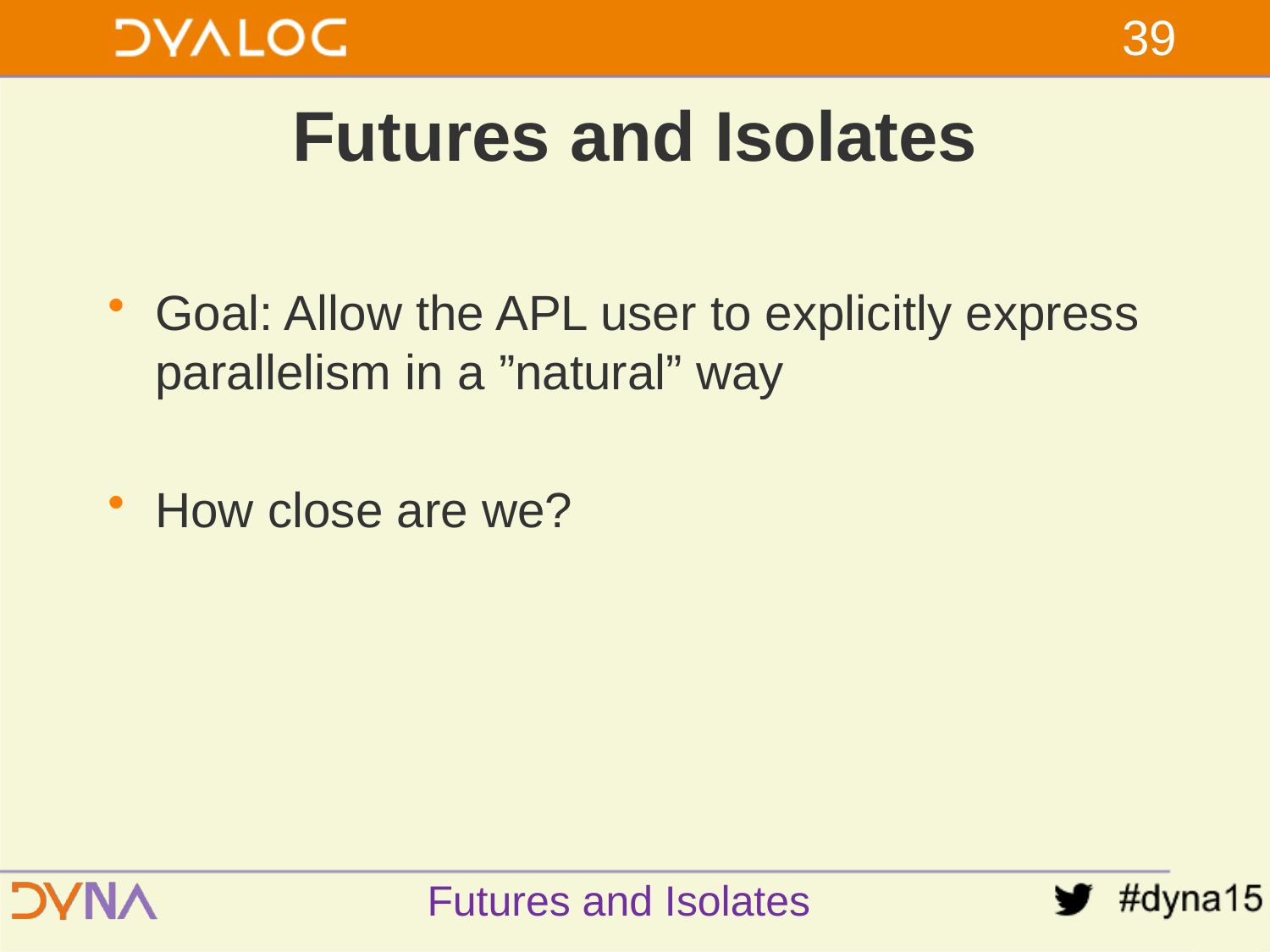

39
# Futures and Isolates
Goal: Allow the APL user to explicitly express parallelism in a ”natural” way

How close are we?
Futures and Isolates